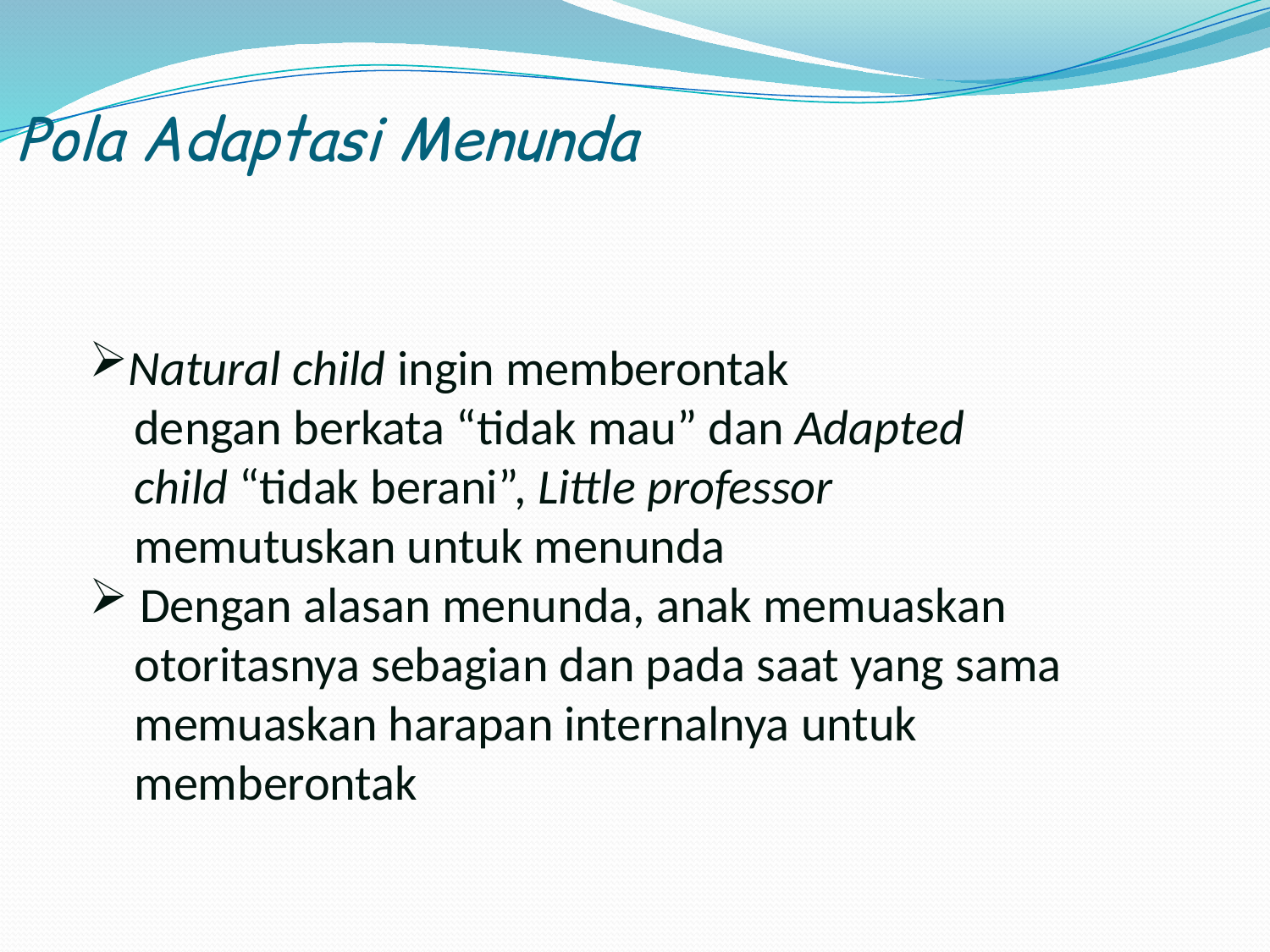

# Pola Adaptasi Menunda

Natural child ingin memberontak
    dengan berkata “tidak mau” dan Adapted
    child “tidak berani”, Little professor
    memutuskan untuk menunda
 Dengan alasan menunda, anak memuaskan
    otoritasnya sebagian dan pada saat yang sama
    memuaskan harapan internalnya untuk
    memberontak